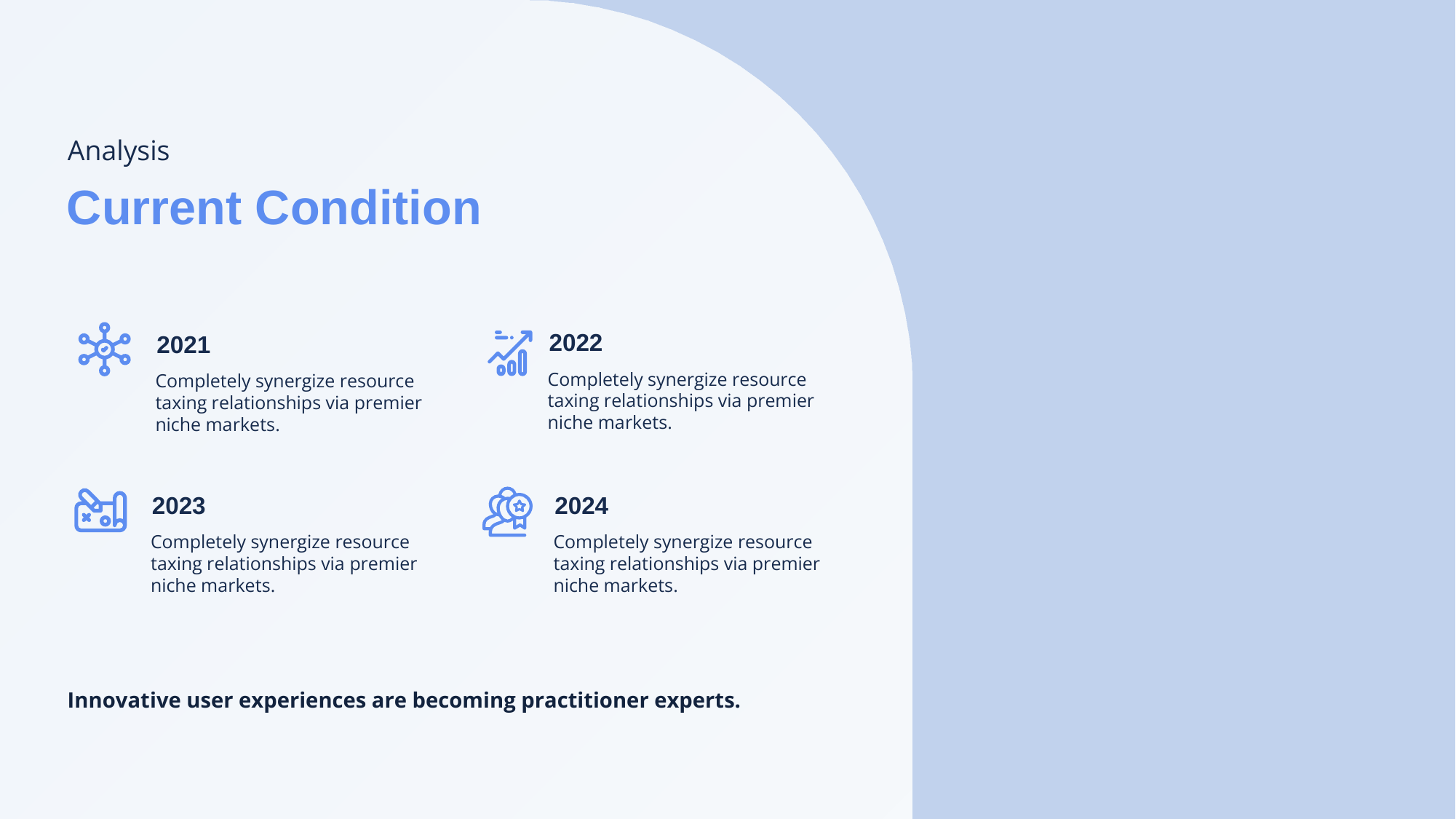

Analysis
Current Condition
2022

2021

Completely synergize resource taxing relationships via premier niche markets.
Completely synergize resource taxing relationships via premier niche markets.
2023
2024

Completely synergize resource taxing relationships via premier niche markets.
Completely synergize resource taxing relationships via premier niche markets.
Innovative user experiences are becoming practitioner experts.